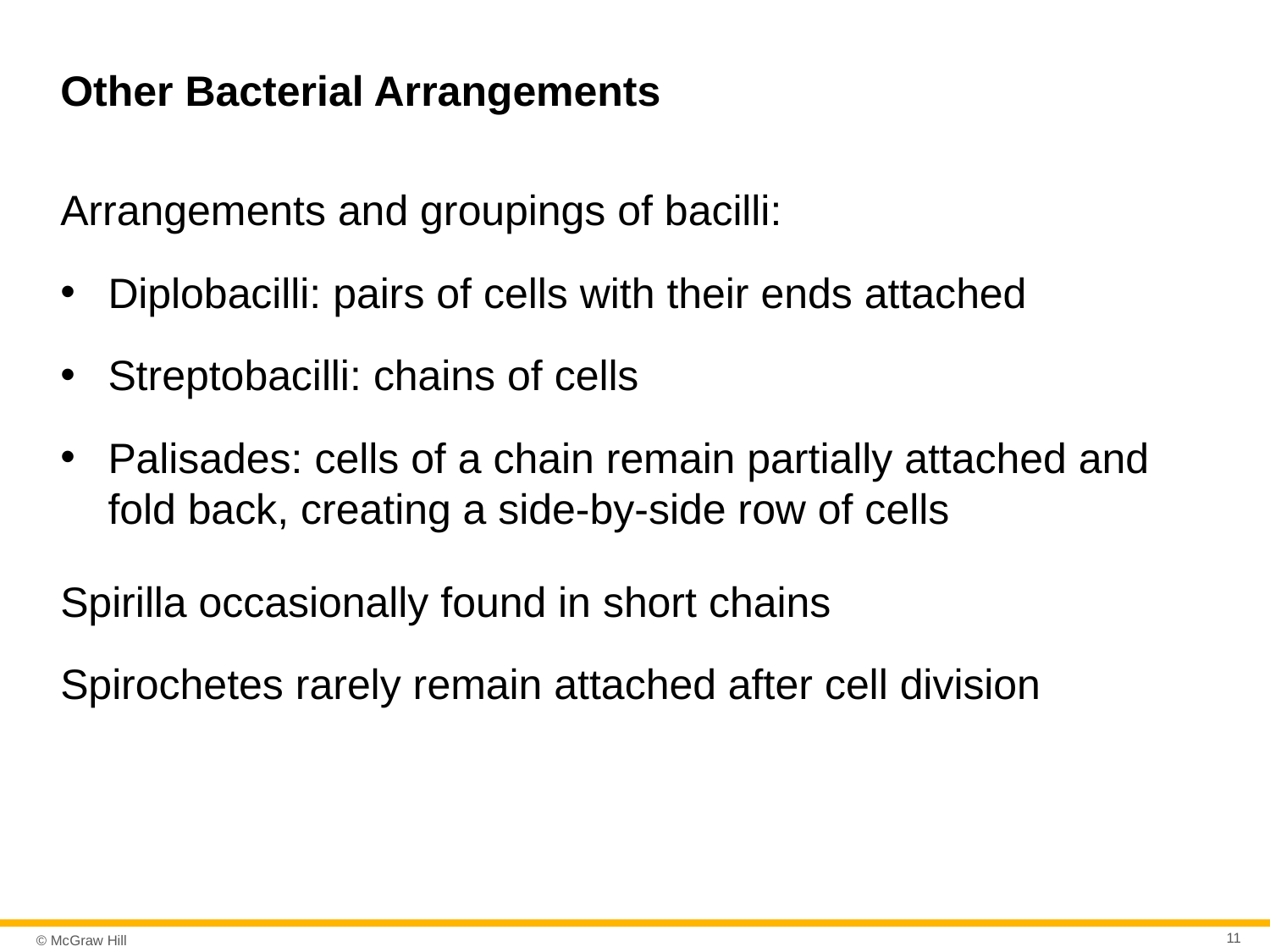

# Other Bacterial Arrangements
Arrangements and groupings of bacilli:
Diplobacilli: pairs of cells with their ends attached
Streptobacilli: chains of cells
Palisades: cells of a chain remain partially attached and fold back, creating a side-by-side row of cells
Spirilla occasionally found in short chains
Spirochetes rarely remain attached after cell division